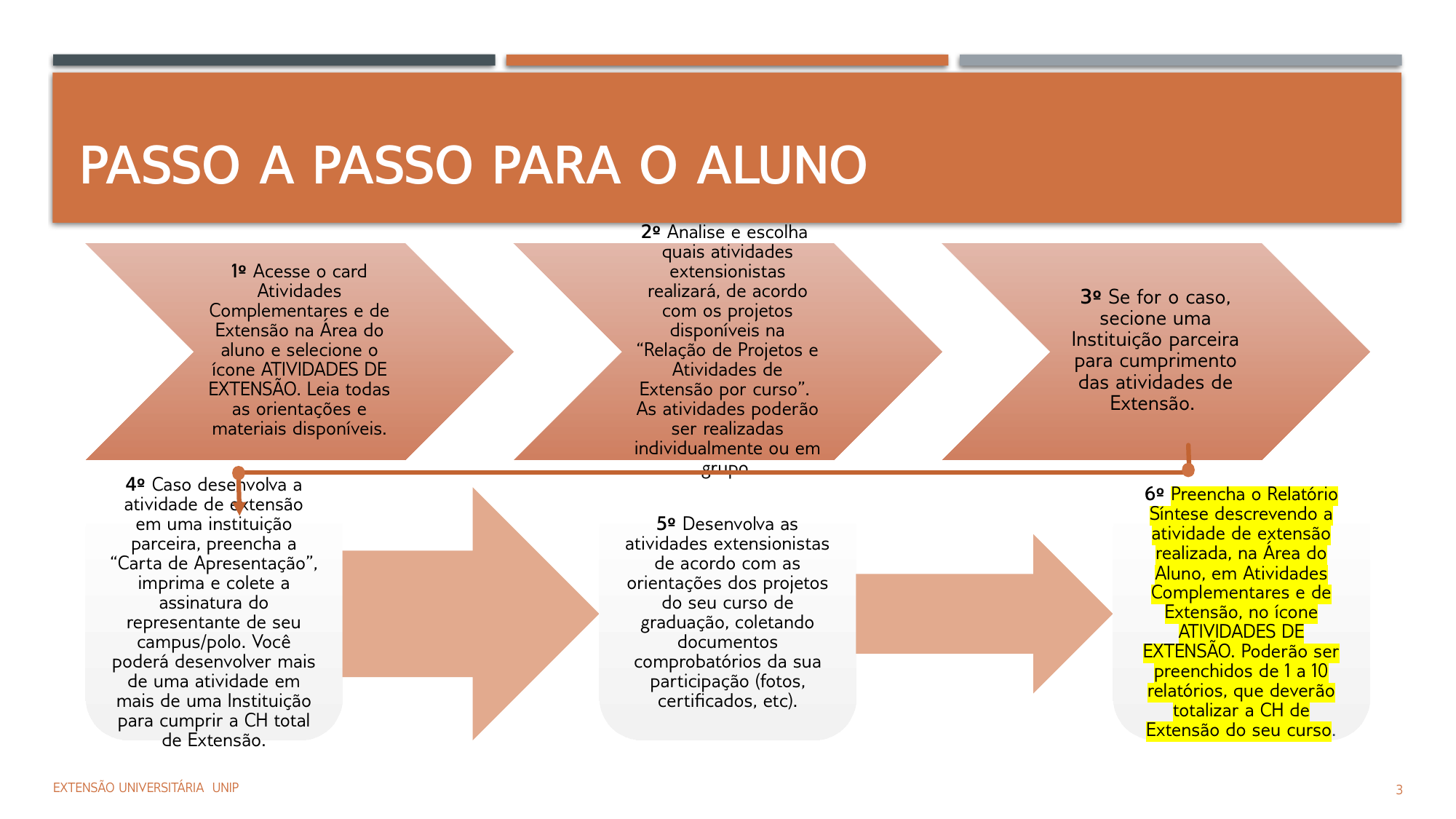

# Passo a passo para o aluno
1º Acesse o card Atividades Complementares e de Extensão na Área do aluno e selecione o ícone ATIVIDADES DE EXTENSÃO. Leia todas as orientações e materiais disponíveis.
2º Analise e escolha  quais atividades extensionistas realizará, de acordo com os projetos disponíveis na “Relação de Projetos e Atividades de Extensão por curso”.  As atividades poderão ser realizadas individualmente ou em grupo.
3º Se for o caso, secione uma Instituição parceira para cumprimento das atividades de Extensão.

4º Caso desenvolva a atividade de extensão em uma instituição parceira, preencha a “Carta de Apresentação”, imprima e colete a assinatura do representante de seu campus/polo. Você poderá desenvolver mais de uma atividade em mais de uma Instituição para cumprir a CH total de Extensão.
5º Desenvolva as atividades extensionistas de acordo com as orientações dos projetos do seu curso de graduação, coletando documentos comprobatórios da sua participação (fotos, certificados, etc).
6º Preencha o Relatório Síntese descrevendo a atividade de extensão realizada, na Área do Aluno, em Atividades Complementares e de Extensão, no ícone ATIVIDADES DE EXTENSÃO. Poderão ser preenchidos de 1 a 10 relatórios, que deverão totalizar a CH de Extensão do seu curso.
Extensão UNIVERSITÁRIA  unip
3